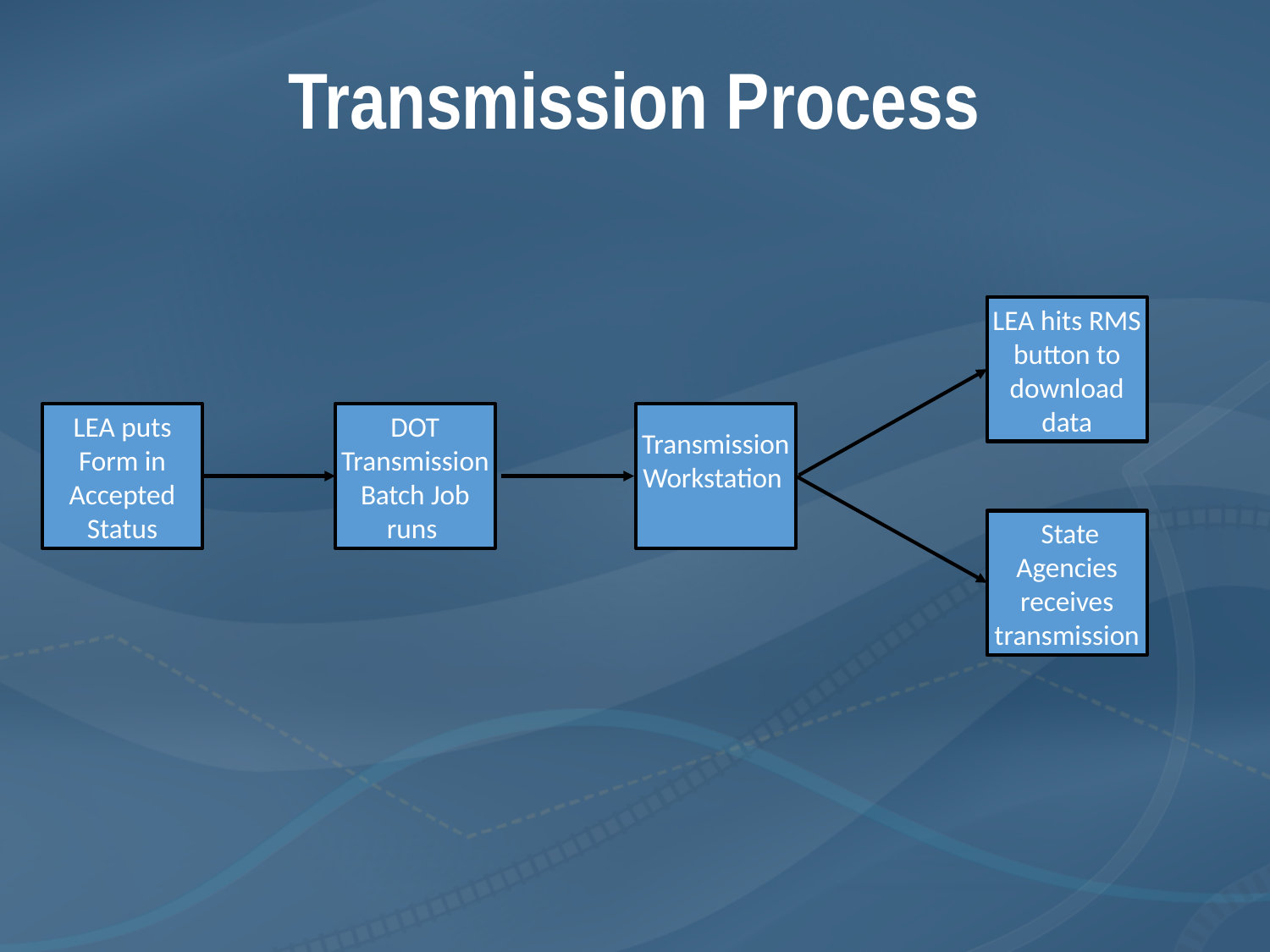

# Transmission Process

LEA hits RMS button to download data

LEA puts Form in Accepted Status

DOT Transmission Batch Job runs

Transmission
Workstation

 State Agencies receives transmission